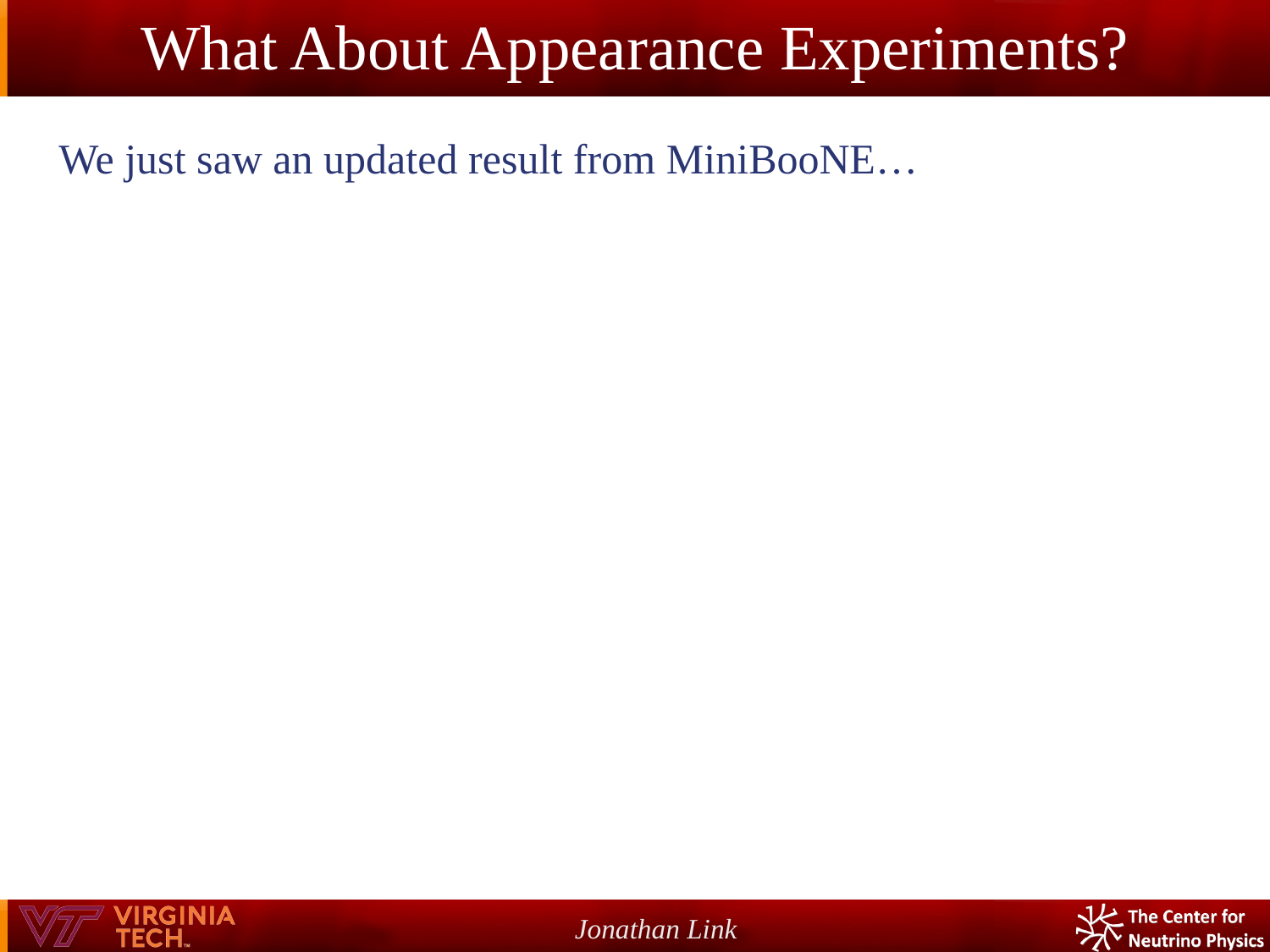

# What About Appearance Experiments?
We just saw an updated result from MiniBooNE…
Jonathan Link